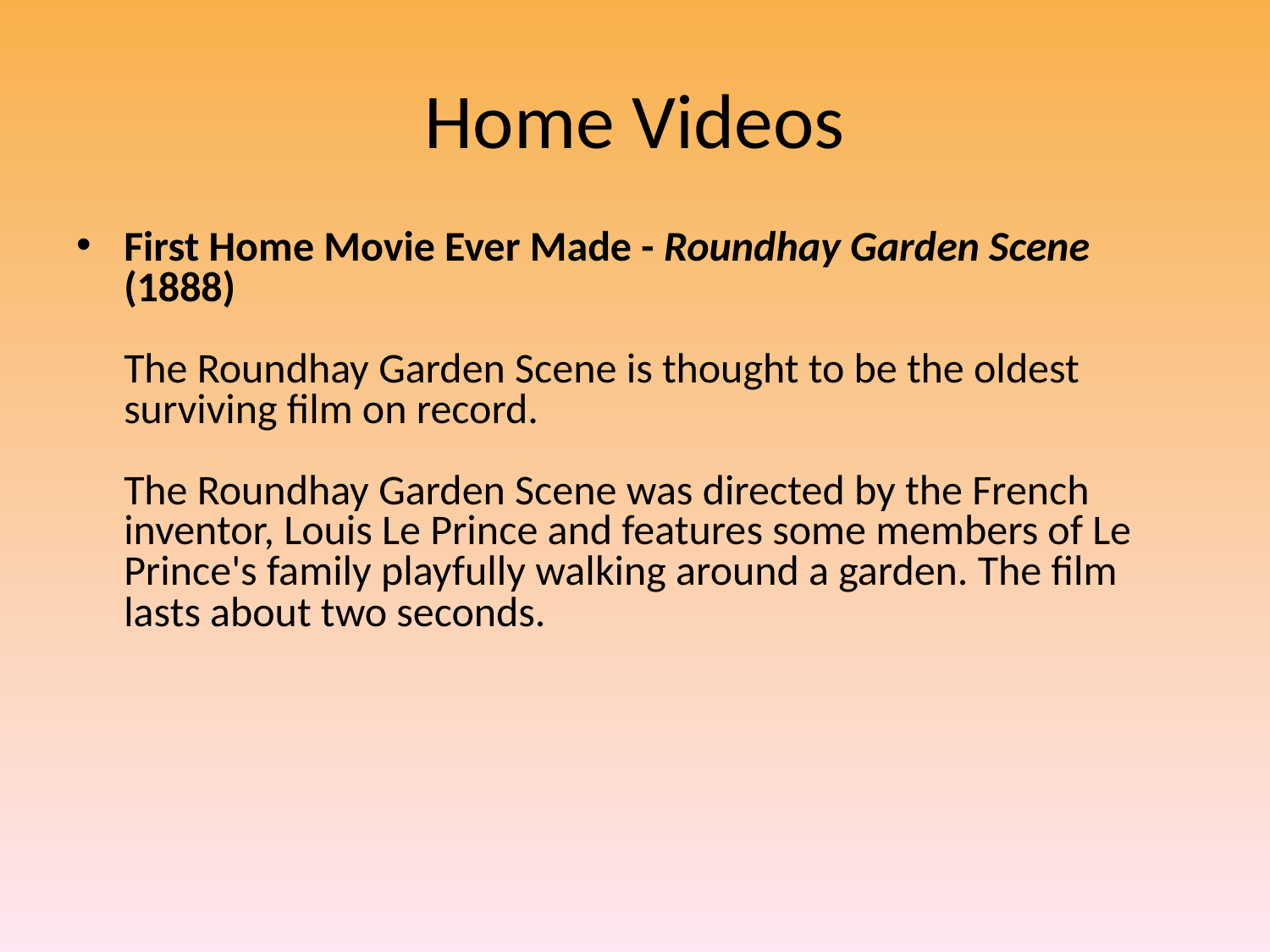

# Home Videos
First Home Movie Ever Made - Roundhay Garden Scene (1888)
The Roundhay Garden Scene is thought to be the oldest surviving film on record.
The Roundhay Garden Scene was directed by the French inventor, Louis Le Prince and features some members of Le Prince's family playfully walking around a garden. The film lasts about two seconds.